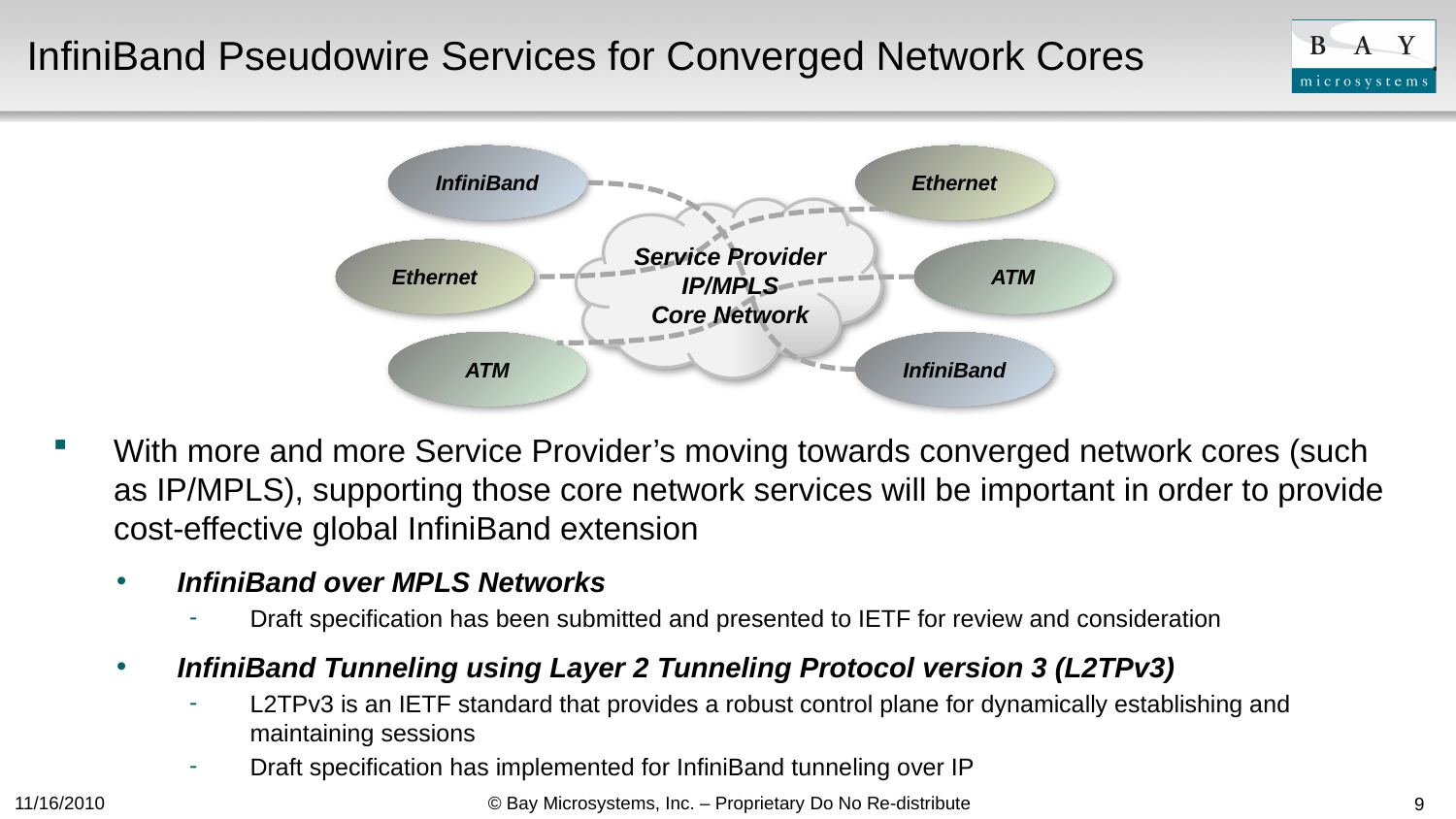

# InfiniBand Pseudowire Services for Converged Network Cores
InfiniBand
Ethernet

Service Provider
IP/MPLS
Core Network
Ethernet
ATM
ATM
InfiniBand
With more and more Service Provider’s moving towards converged network cores (such as IP/MPLS), supporting those core network services will be important in order to provide cost-effective global InfiniBand extension
InfiniBand over MPLS Networks
Draft specification has been submitted and presented to IETF for review and consideration
InfiniBand Tunneling using Layer 2 Tunneling Protocol version 3 (L2TPv3)
L2TPv3 is an IETF standard that provides a robust control plane for dynamically establishing and maintaining sessions
Draft specification has implemented for InfiniBand tunneling over IP